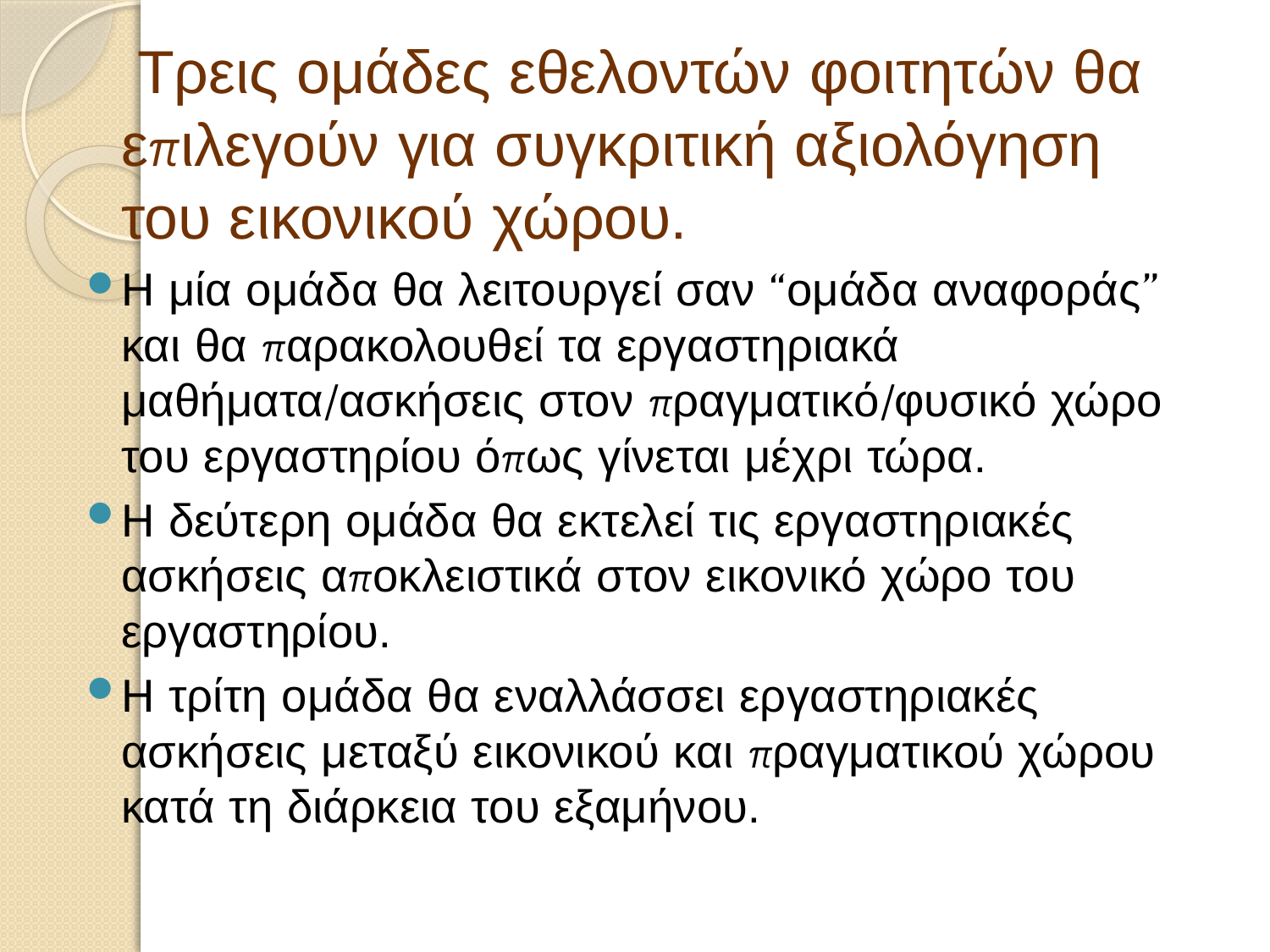

Τρεις ομάδες εθελοντών φοιτητών θα επιλεγούν για συγκριτική αξιολόγηση του εικονικού χώρου.
Η μία ομάδα θα λειτουργεί σαν “ομάδα αναφοράς” και θα παρακολουθεί τα εργαστηριακά μαθήματα/ασκήσεις στον πραγματικό/φυσικό χώρο του εργαστηρίου όπως γίνεται μέχρι τώρα.
Η δεύτερη ομάδα θα εκτελεί τις εργαστηριακές ασκήσεις αποκλειστικά στον εικονικό χώρο του εργαστηρίου.
Η τρίτη ομάδα θα εναλλάσσει εργαστηριακές ασκήσεις μεταξύ εικονικού και πραγματικού χώρου κατά τη διάρκεια του εξαμήνου.